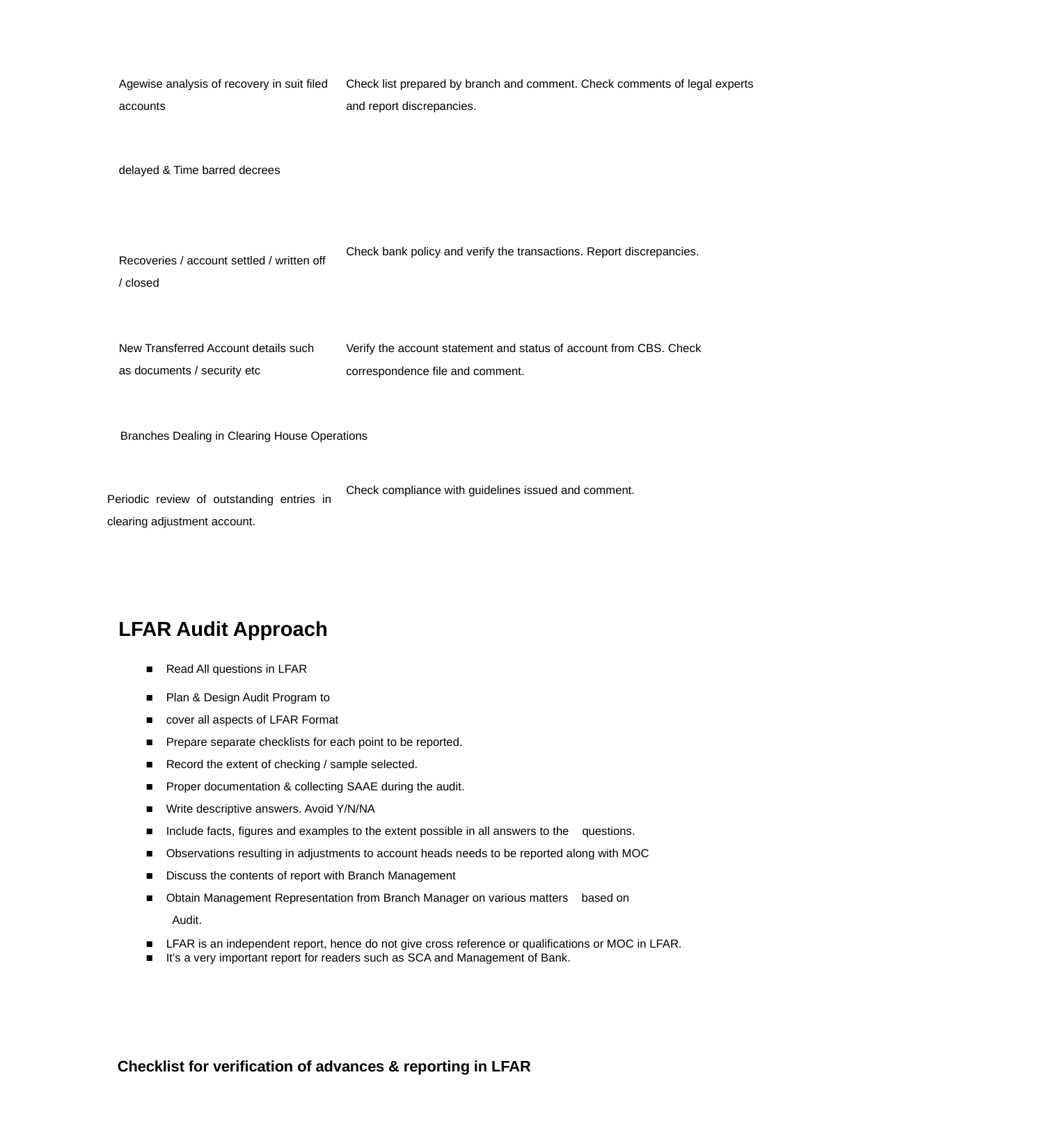

| Agewise analysis of recovery in suit filed accounts | Check list prepared by branch and comment. Check comments of legal experts and report discrepancies. |
| --- | --- |
| delayed & Time barred decrees |  |
| Recoveries / account settled / written off / closed | Check bank policy and verify the transactions. Report discrepancies. |
| New Transferred Account details such as documents / security etc | Verify the account statement and status of account from CBS. Check correspondence file and comment. |
| Branches Dealing in Clearing House Operations |  |
| Periodic review of outstanding entries in clearing adjustment account. | Check compliance with guidelines issued and comment. |
LFAR Audit Approach
■    Read All questions in LFAR
■    Plan & Design Audit Program to
■    cover all aspects of LFAR Format
■    Prepare separate checklists for each point to be reported.
■    Record the extent of checking / sample selected.
■    Proper documentation & collecting SAAE during the audit.
■    Write descriptive answers. Avoid Y/N/NA
■    Include facts, figures and examples to the extent possible in all answers to the    questions.
■    Observations resulting in adjustments to account heads needs to be reported along with MOC
■    Discuss the contents of report with Branch Management
■    Obtain Management Representation from Branch Manager on various matters    based on
Audit.
■    LFAR is an independent report, hence do not give cross reference or qualifications or MOC in LFAR.
■    It's a very important report for readers such as SCA and Management of Bank.
Checklist for verification of advances & reporting in LFAR